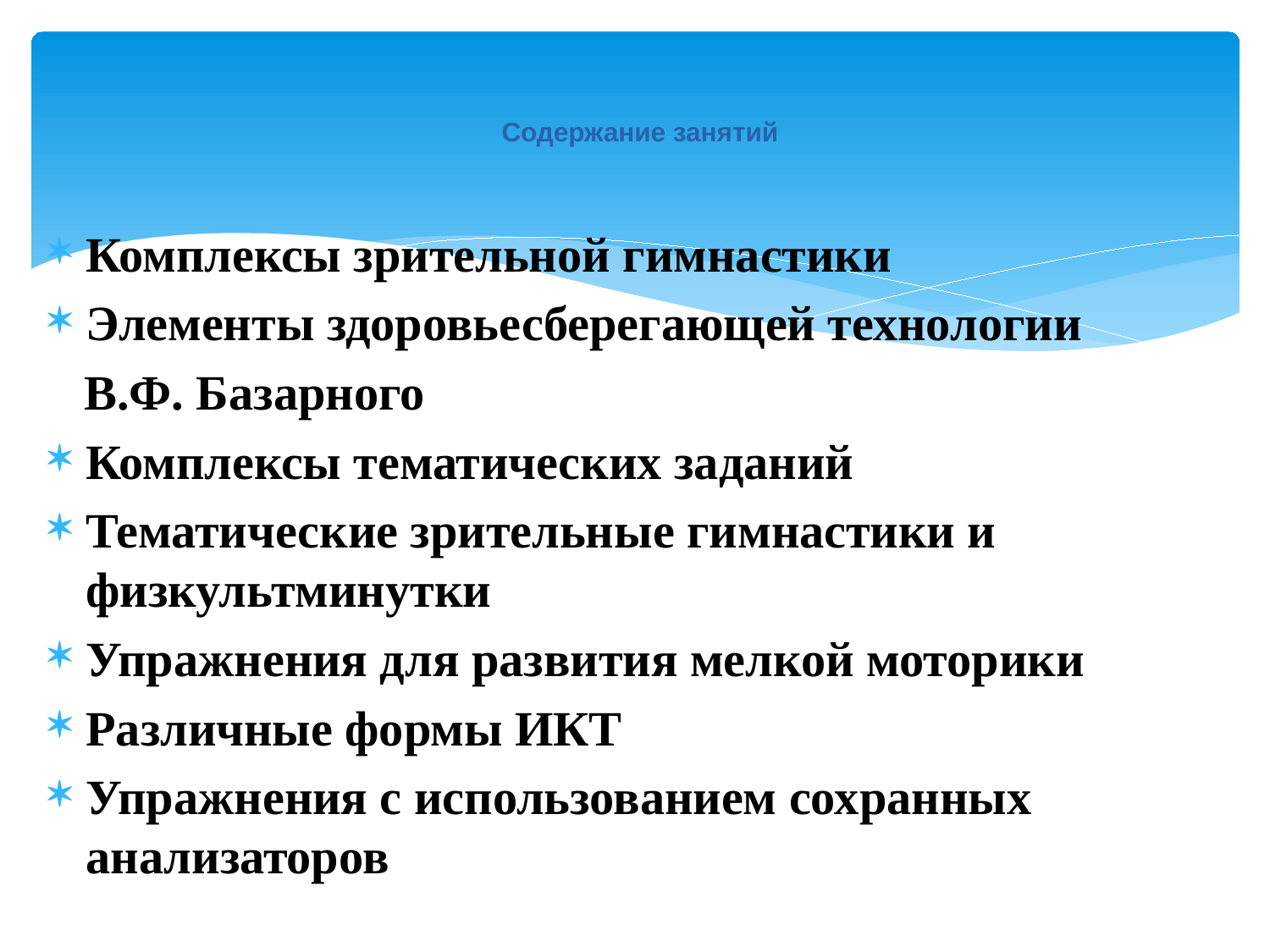

# Содержание занятий
Комплексы зрительной гимнастики
Элементы здоровьесберегающей технологии
   В.Ф. Базарного
Комплексы тематических заданий
Тематические зрительные гимнастики и физкультминутки
Упражнения для развития мелкой моторики
Различные формы ИКТ
Упражнения с использованием сохранных анализаторов